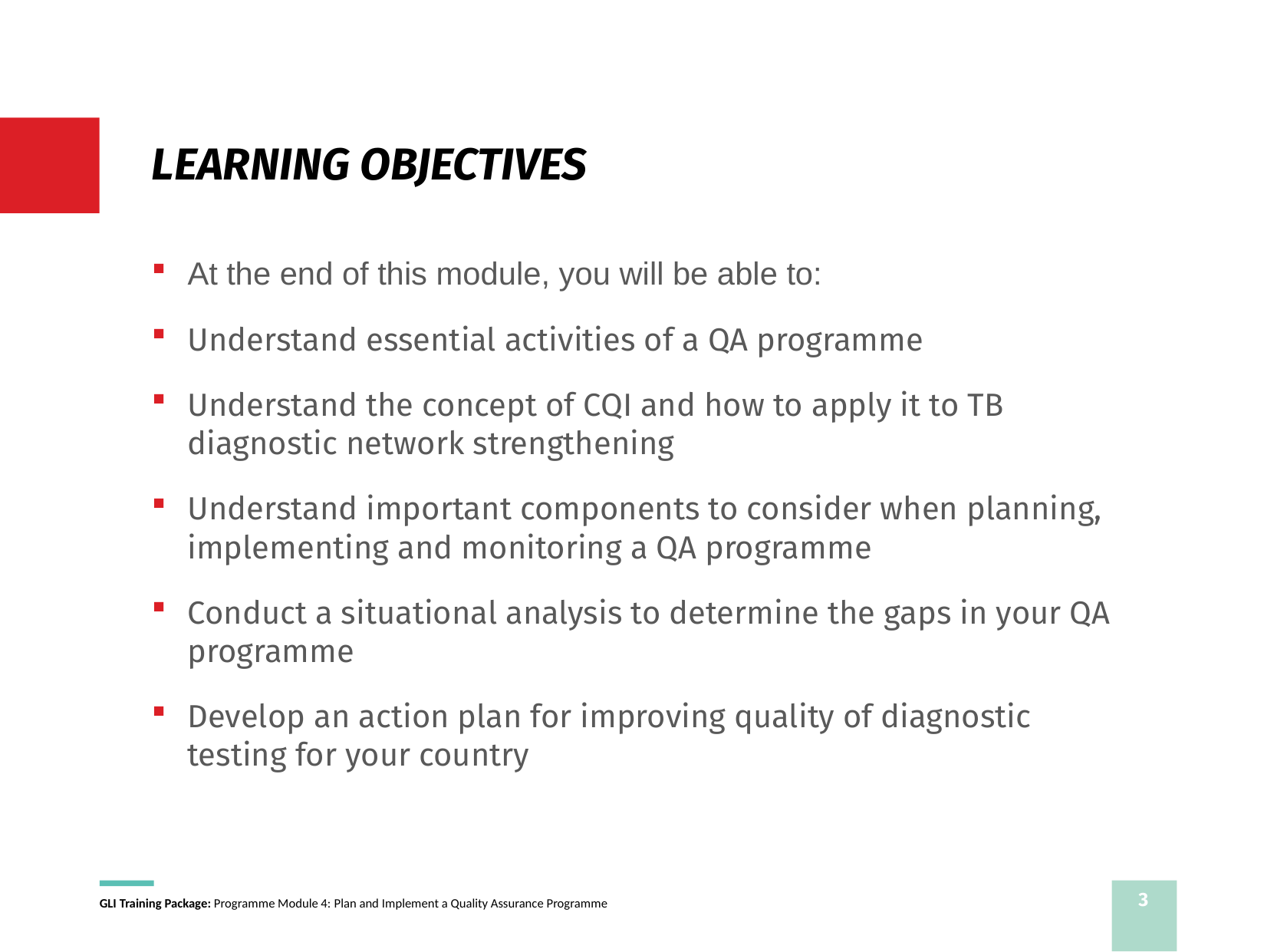

# LEARNING OBJECTIVES
At the end of this module, you will be able to:
Understand essential activities of a QA programme
Understand the concept of CQI and how to apply it to TB diagnostic network strengthening
Understand important components to consider when planning, implementing and monitoring a QA programme
Conduct a situational analysis to determine the gaps in your QA programme
Develop an action plan for improving quality of diagnostic testing for your country